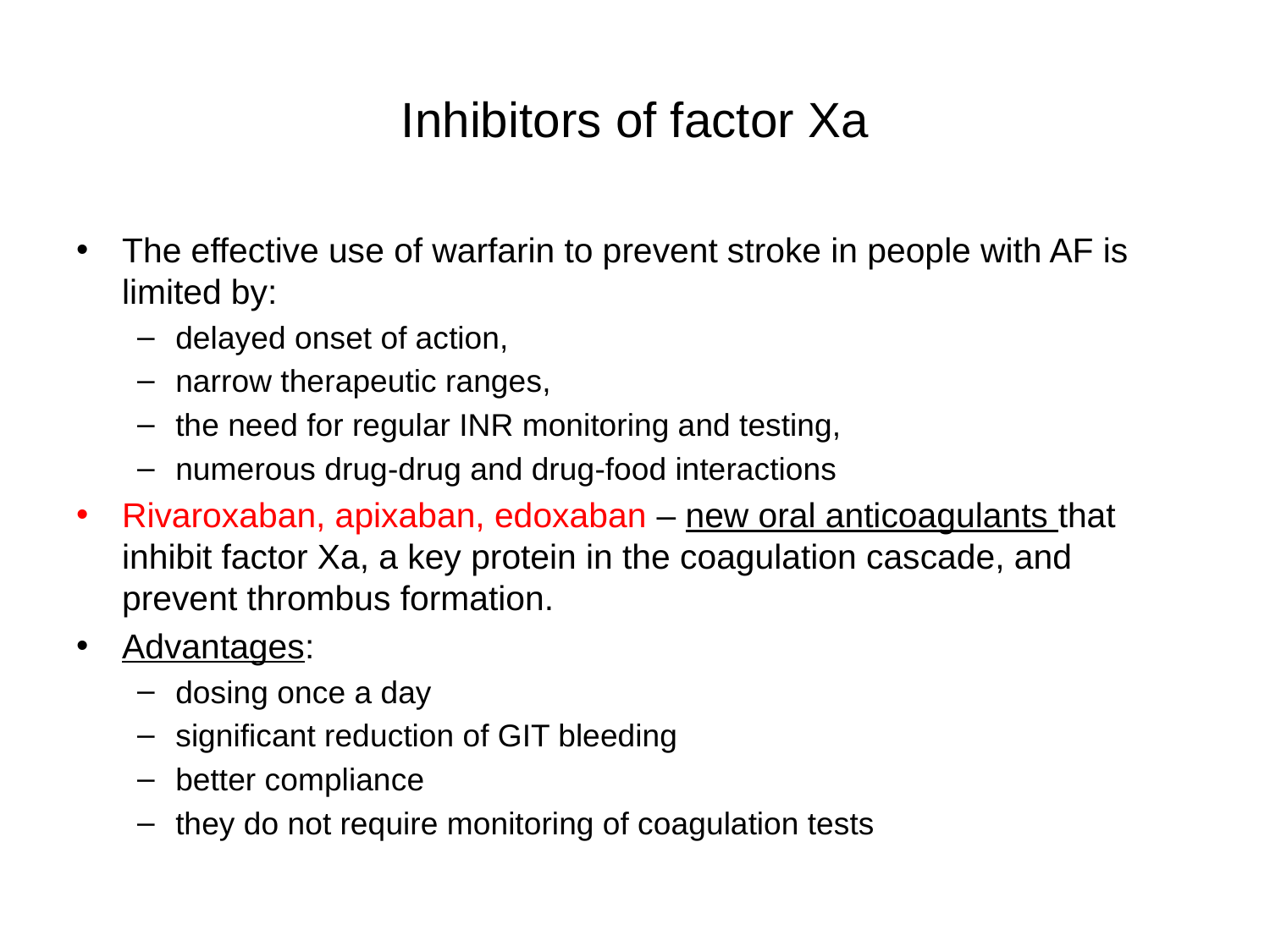

# Inhibitors of factor Xa
The effective use of warfarin to prevent stroke in people with AF is limited by:
delayed onset of action,
narrow therapeutic ranges,
the need for regular INR monitoring and testing,
numerous drug-drug and drug-food interactions
Rivaroxaban, apixaban, edoxaban – new oral anticoagulants that inhibit factor Xa, a key protein in the coagulation cascade, and prevent thrombus formation.
Advantages:
dosing once a day
significant reduction of GIT bleeding
better compliance
they do not require monitoring of coagulation tests